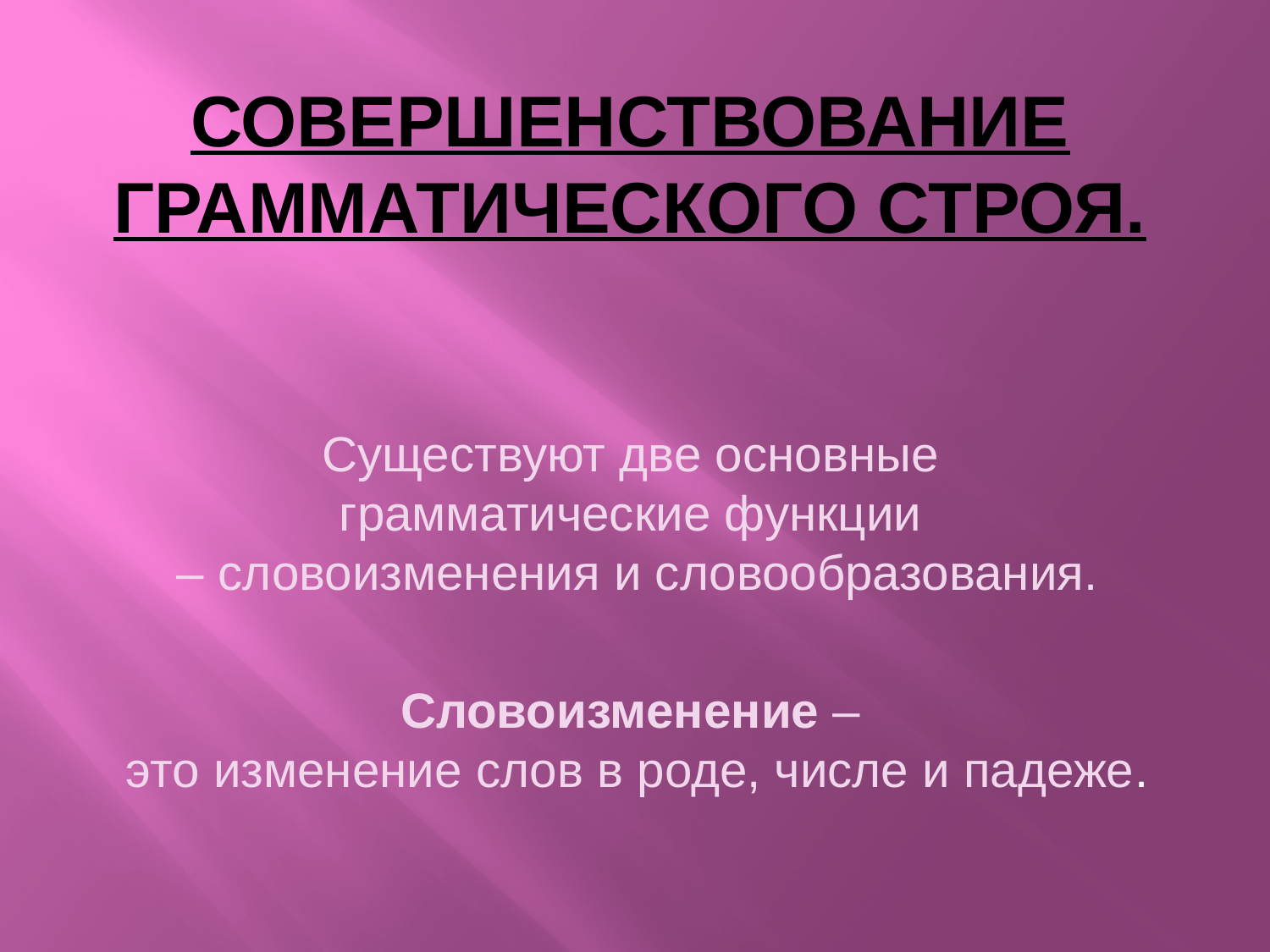

# Совершенствование грамматического строя.
Существуют две основные
грамматические функции
– словоизменения и словообразования.

Словоизменение –
это изменение слов в роде, числе и падеже.